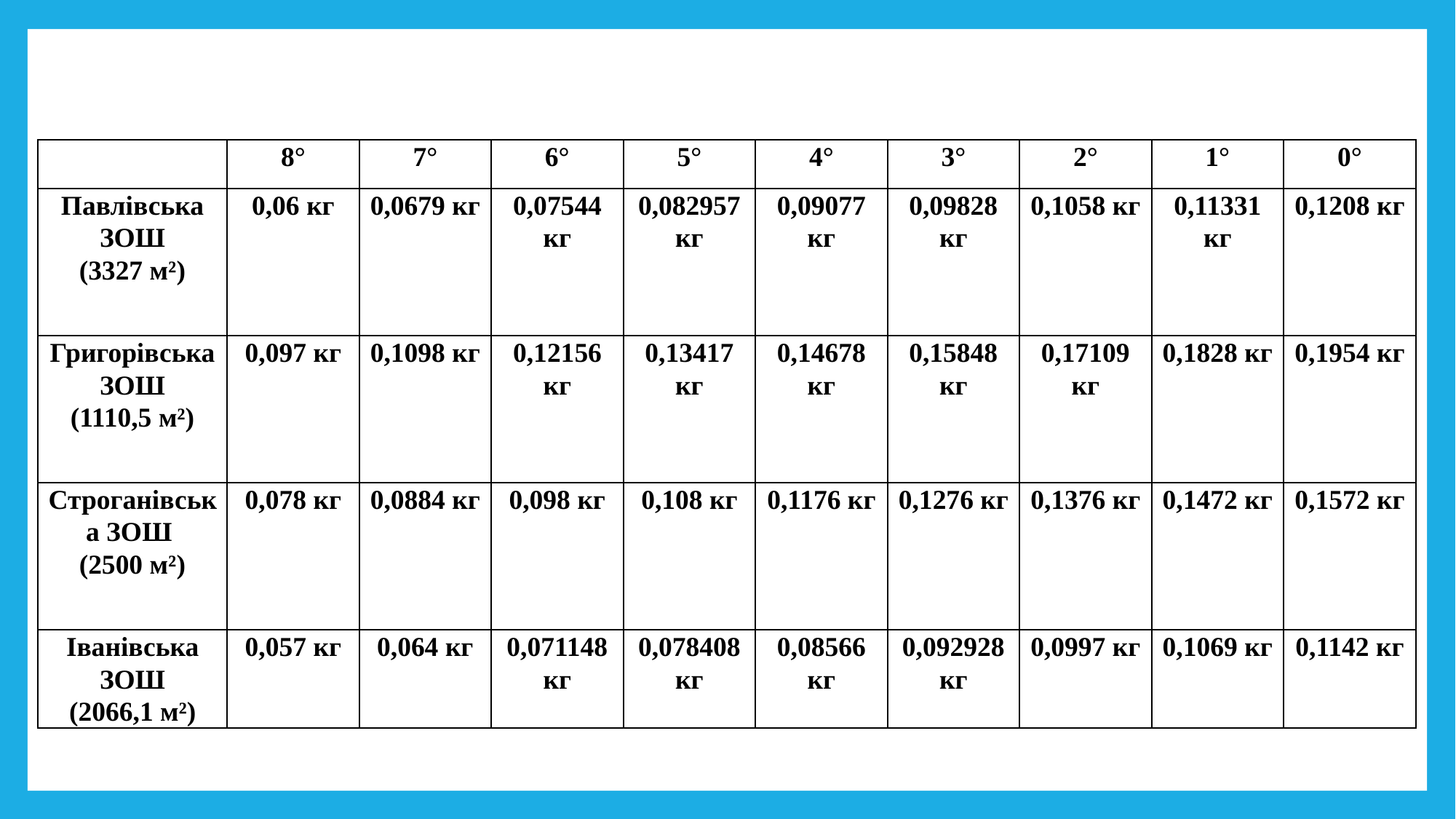

|  | 8° | 7° | 6° | 5° | 4° | 3° | 2° | 1° | 0° |
| --- | --- | --- | --- | --- | --- | --- | --- | --- | --- |
| Павлівська ЗОШ (3327 м²) | 0,06 кг | 0,0679 кг | 0,07544 кг | 0,082957 кг | 0,09077 кг | 0,09828 кг | 0,1058 кг | 0,11331 кг | 0,1208 кг |
| Григорівська ЗОШ (1110,5 м²) | 0,097 кг | 0,1098 кг | 0,12156 кг | 0,13417 кг | 0,14678 кг | 0,15848 кг | 0,17109 кг | 0,1828 кг | 0,1954 кг |
| Строганівська ЗОШ (2500 м²) | 0,078 кг | 0,0884 кг | 0,098 кг | 0,108 кг | 0,1176 кг | 0,1276 кг | 0,1376 кг | 0,1472 кг | 0,1572 кг |
| Іванівська ЗОШ (2066,1 м²) | 0,057 кг | 0,064 кг | 0,071148 кг | 0,078408 кг | 0,08566 кг | 0,092928 кг | 0,0997 кг | 0,1069 кг | 0,1142 кг |